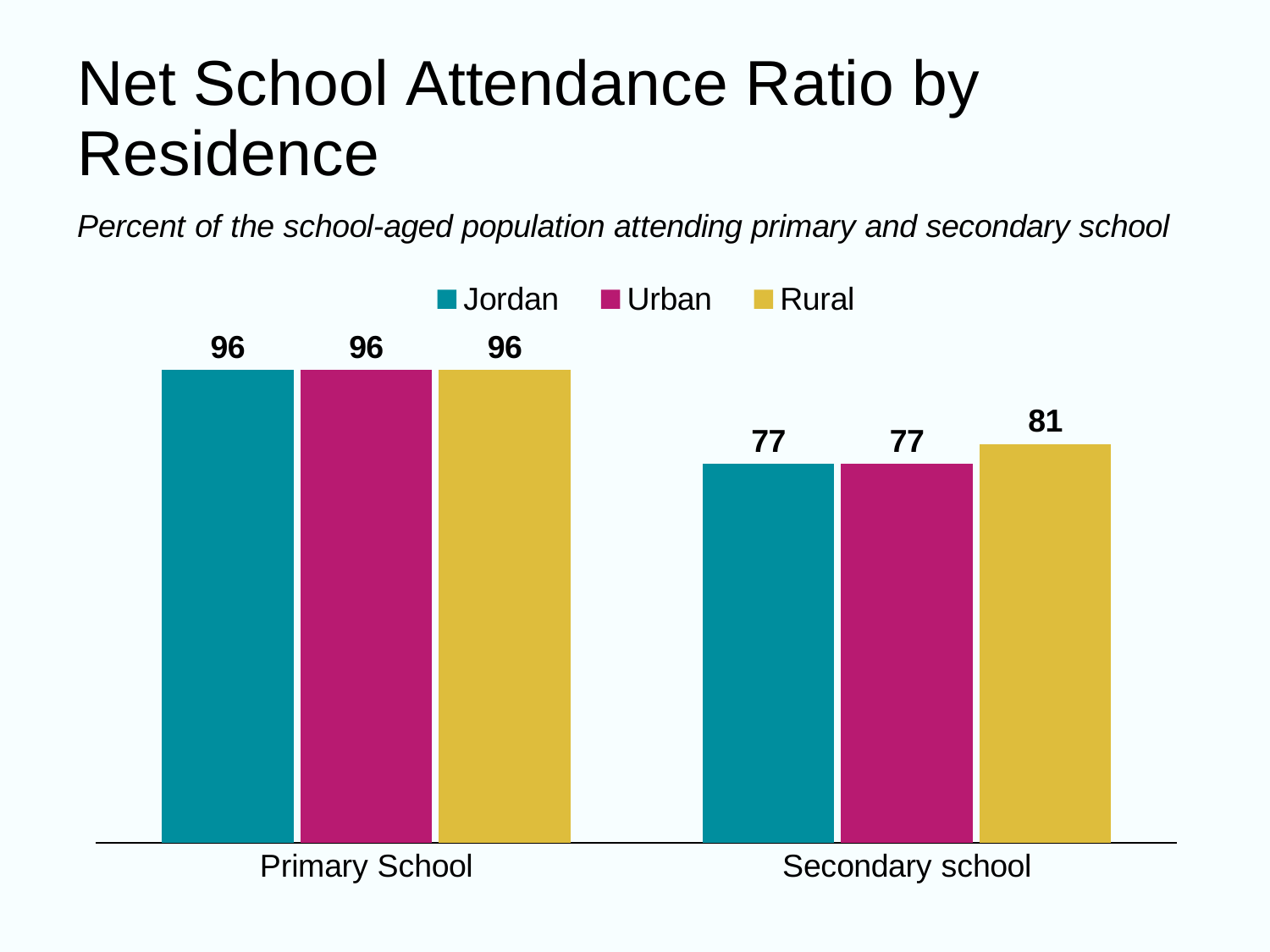

### Chart

| Category | Jordan | Urban | Rural |
|---|---|---|---|
| Primary School | 96.0 | 96.0 | 96.0 |
| Secondary school | 77.0 | 77.0 | 81.0 |